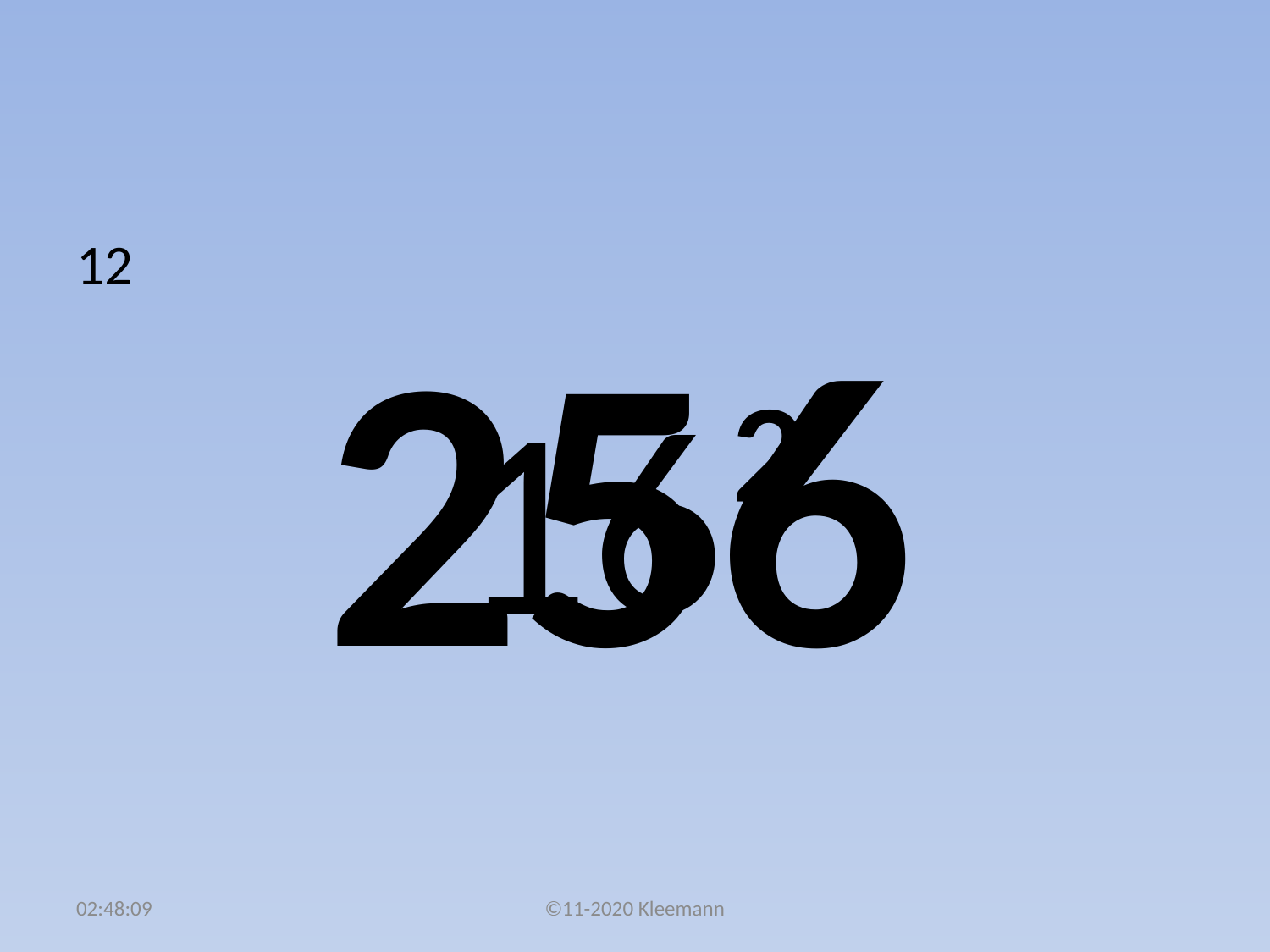

#
12
16²
256
02:48:09
©11-2020 Kleemann